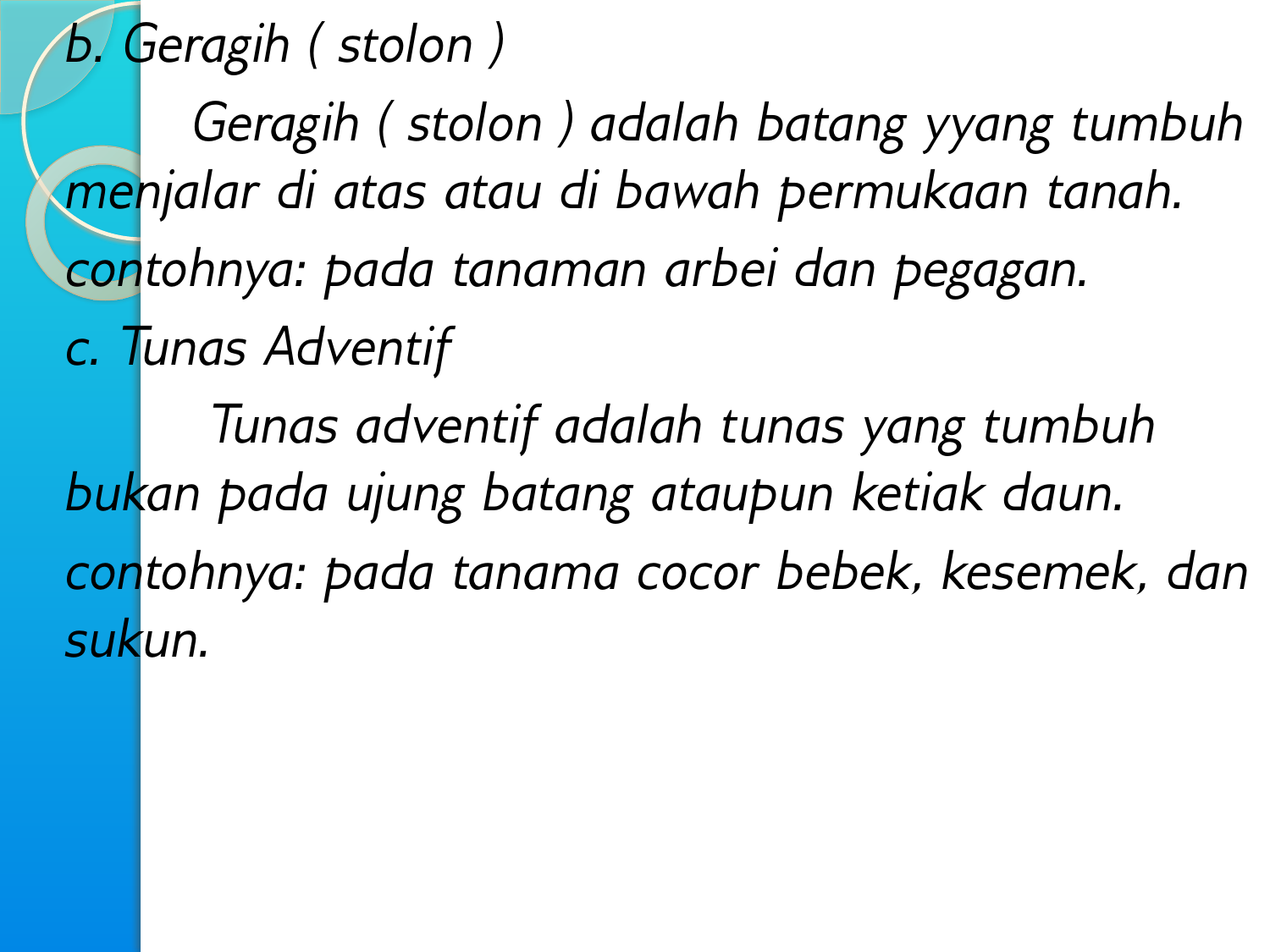

b. Geragih ( stolon )
		Geragih ( stolon ) adalah batang yyang tumbuh menjalar di atas atau di bawah permukaan tanah.
	contohnya: pada tanaman arbei dan pegagan.
	c. Tunas Adventif
		 Tunas adventif adalah tunas yang tumbuh bukan pada ujung batang ataupun ketiak daun.
	contohnya: pada tanama cocor bebek, kesemek, dan sukun.